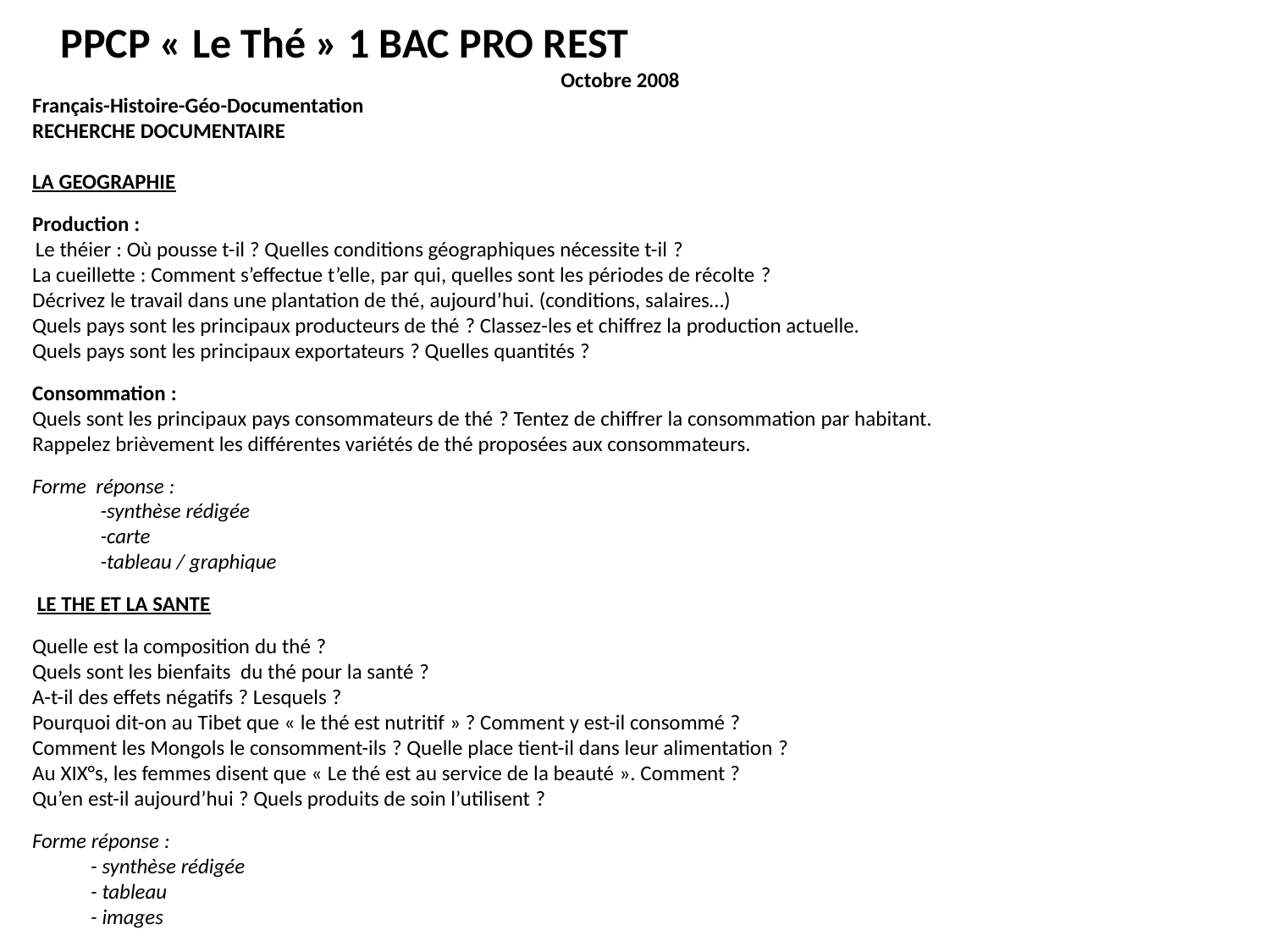

PPCP « Le Thé » 1 BAC PRO REST                                                              Octobre 2008
Français-Histoire-Géo-Documentation
RECHERCHE DOCUMENTAIRE

LA GEOGRAPHIE

Production :
 Le théier : Où pousse t-il ? Quelles conditions géographiques nécessite t-il ?
La cueillette : Comment s’effectue t’elle, par qui, quelles sont les périodes de récolte ?
Décrivez le travail dans une plantation de thé, aujourd’hui. (conditions, salaires…)
Quels pays sont les principaux producteurs de thé ? Classez-les et chiffrez la production actuelle.
Quels pays sont les principaux exportateurs ? Quelles quantités ?

Consommation :
Quels sont les principaux pays consommateurs de thé ? Tentez de chiffrer la consommation par habitant.
Rappelez brièvement les différentes variétés de thé proposées aux consommateurs.

Forme  réponse :
              -synthèse rédigée
              -carte
              -tableau / graphique

 LE THE ET LA SANTE

Quelle est la composition du thé ?
Quels sont les bienfaits  du thé pour la santé ?
A-t-il des effets négatifs ? Lesquels ?
Pourquoi dit-on au Tibet que « le thé est nutritif » ? Comment y est-il consommé ?
Comment les Mongols le consomment-ils ? Quelle place tient-il dans leur alimentation ?
Au XIX°s, les femmes disent que « Le thé est au service de la beauté ». Comment ?
Qu’en est-il aujourd’hui ? Quels produits de soin l’utilisent ?

Forme réponse :
            - synthèse rédigée
            - tableau
            - images